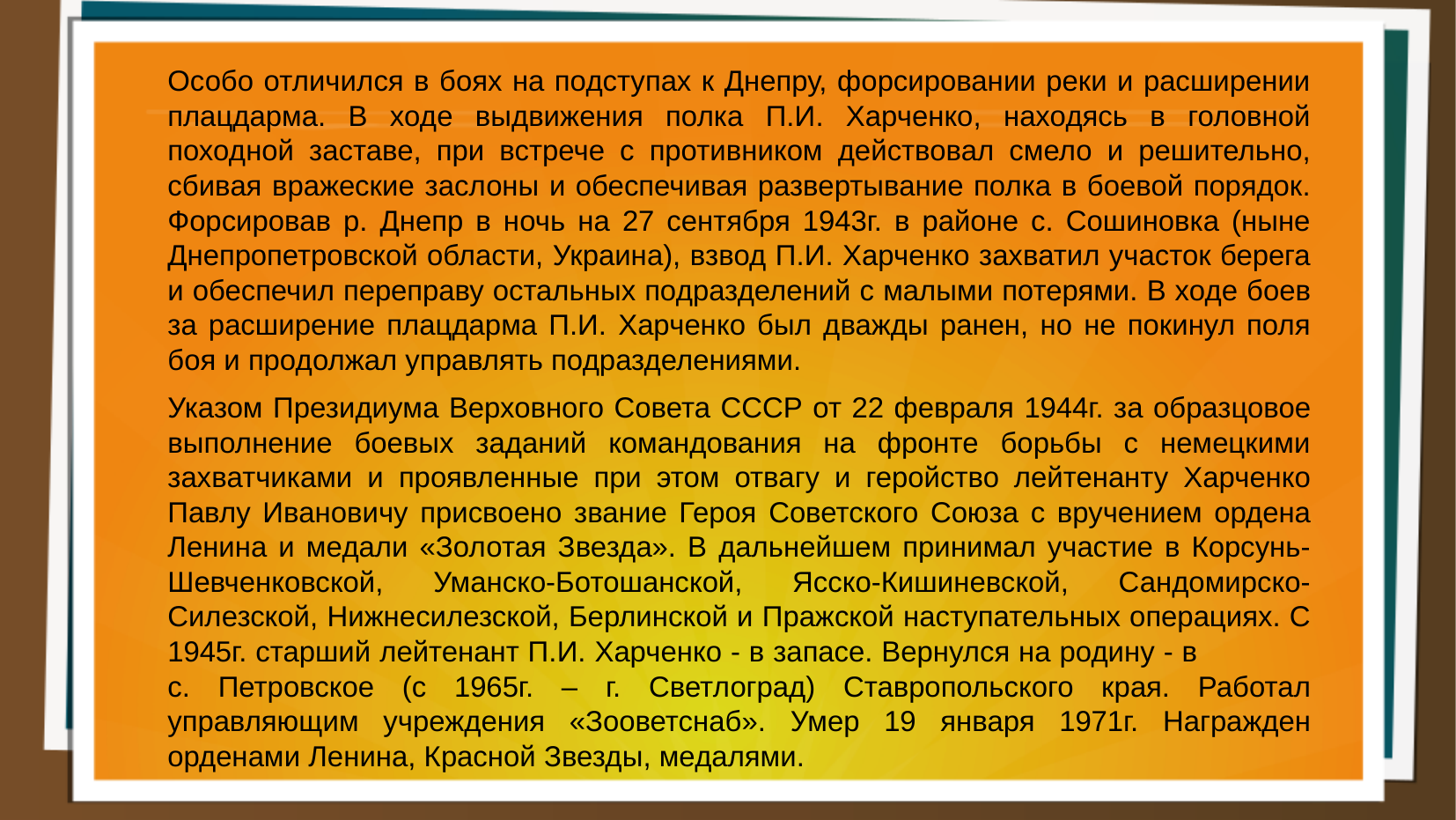

Особо отличился в боях на подступах к Днепру, форсировании реки и расширении плацдарма. В ходе выдвижения полка П.И. Харченко, находясь в головной походной заставе, при встрече с противником действовал смело и решительно, сбивая вражеские заслоны и обеспечивая развертывание полка в боевой порядок. Форсировав р. Днепр в ночь на 27 сентября 1943г. в районе с. Сошиновка (ныне Днепропетровской области, Украина), взвод П.И. Харченко захватил участок берега и обеспечил переправу остальных подразделений с малыми потерями. В ходе боев за расширение плацдарма П.И. Харченко был дважды ранен, но не покинул поля боя и продолжал управлять подразделениями.
	Указом Президиума Верховного Совета СССР от 22 февраля 1944г. за образцовое выполнение боевых заданий командования на фронте борьбы с немецкими захватчиками и проявленные при этом отвагу и геройство лейтенанту Харченко Павлу Ивановичу присвоено звание Героя Советского Союза с вручением ордена Ленина и медали «Золотая Звезда». В дальнейшем принимал участие в Корсунь-Шевченковской, Уманско-Ботошанской, Ясско-Кишиневской, Сандомирско-Силезской, Нижнесилезской, Берлинской и Пражской наступательных операциях. С 1945г. старший лейтенант П.И. Харченко - в запасе. Вернулся на родину - в              с. Петровское (с 1965г. – г. Светлоград) Ставропольского края. Работал управляющим учреждения «Зооветснаб». Умер 19 января 1971г. Награжден орденами Ленина, Красной Звезды, медалями.